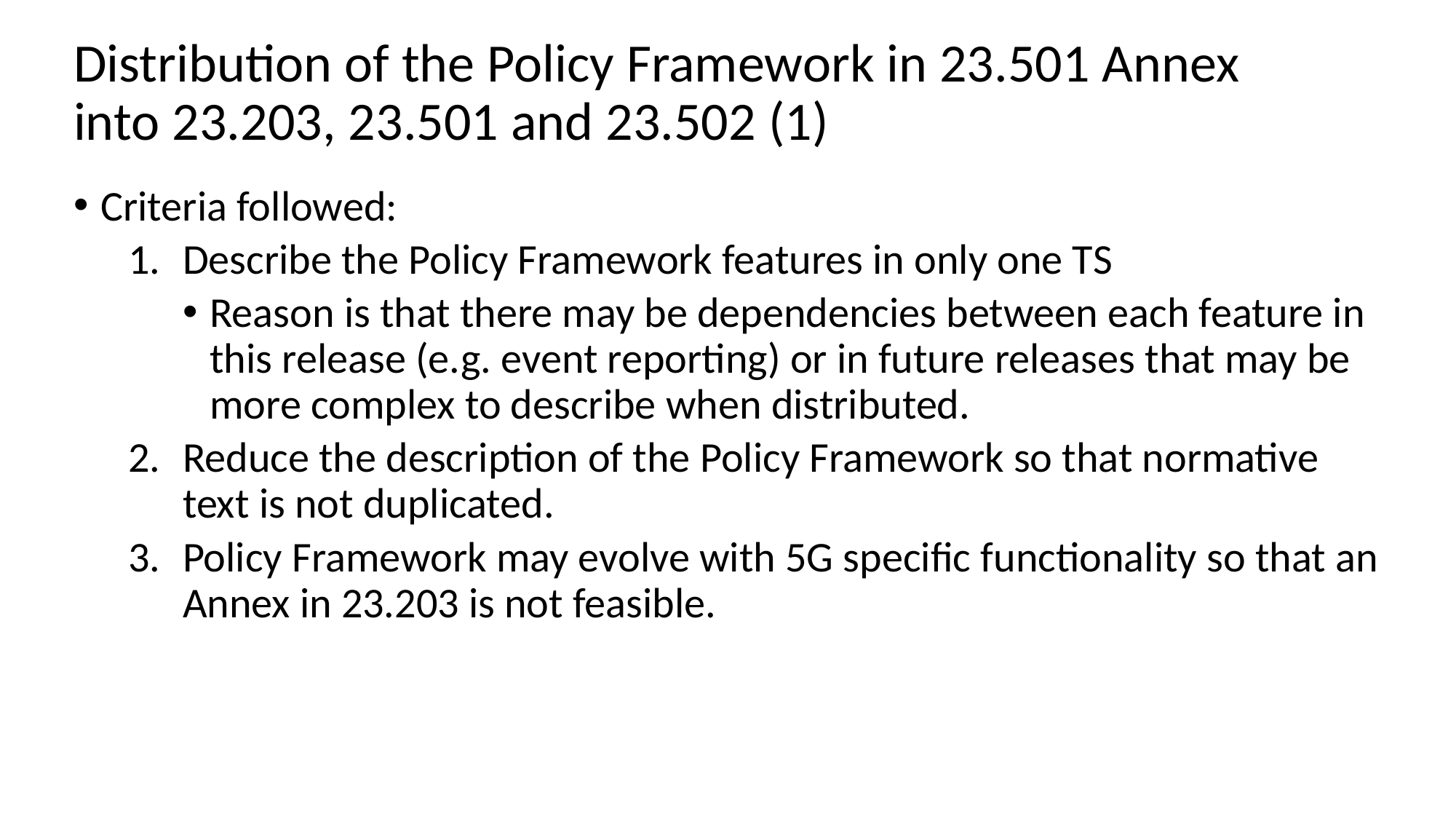

# Distribution of the Policy Framework in 23.501 Annex into 23.203, 23.501 and 23.502 (1)
Criteria followed:
Describe the Policy Framework features in only one TS
Reason is that there may be dependencies between each feature in this release (e.g. event reporting) or in future releases that may be more complex to describe when distributed.
Reduce the description of the Policy Framework so that normative text is not duplicated.
Policy Framework may evolve with 5G specific functionality so that an Annex in 23.203 is not feasible.